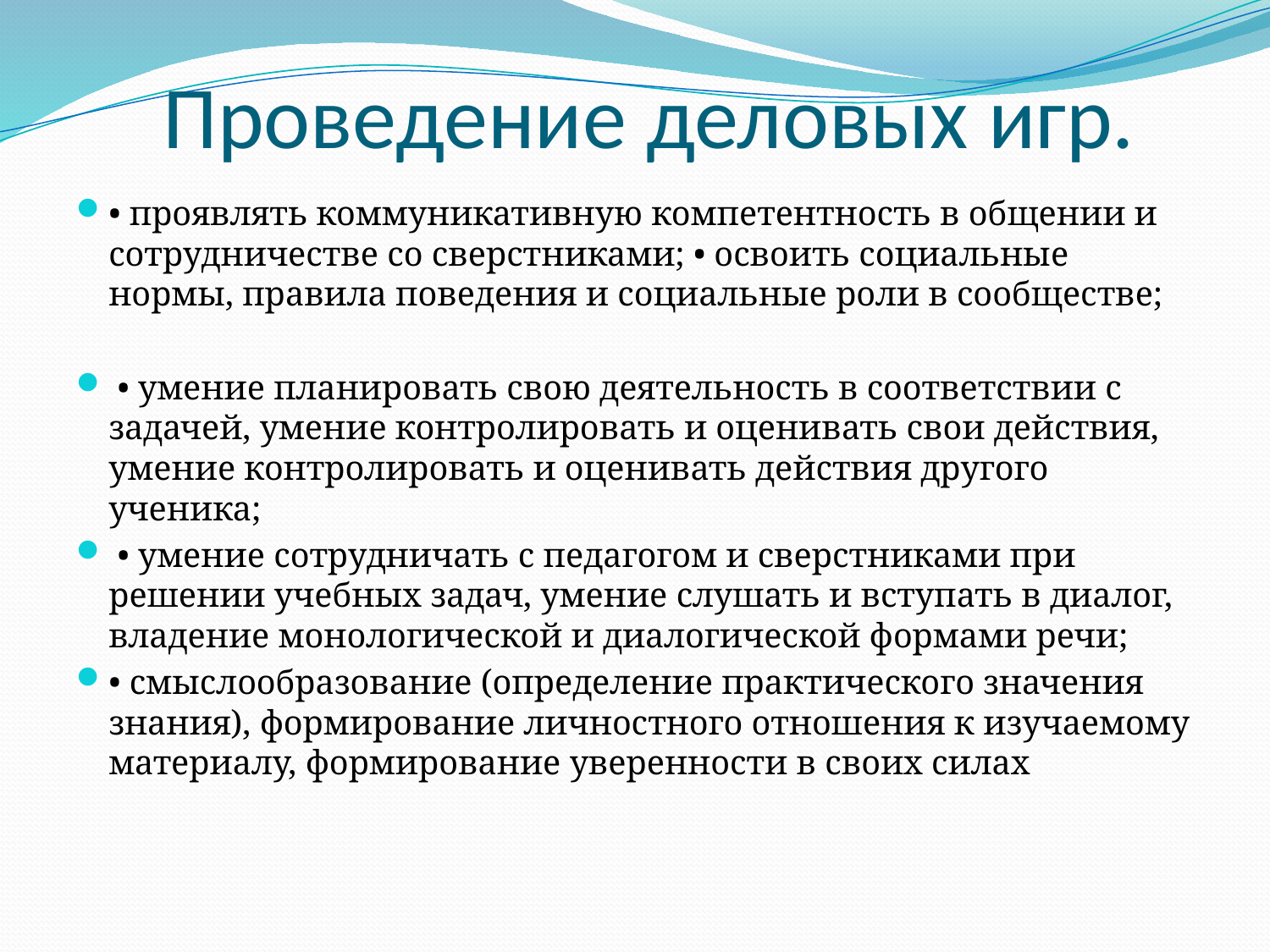

# Проведение деловых игр.
• проявлять коммуникативную компетентность в общении и сотрудничестве со сверстниками; • освоить социальные нормы, правила поведения и социальные роли в сообществе;

 • умение планировать свою деятельность в соответствии с задачей, умение контролировать и оценивать свои действия, умение контролировать и оценивать действия другого ученика;
 • умение сотрудничать с педагогом и сверстниками при решении учебных задач, умение слушать и вступать в диалог, владение монологической и диалогической формами речи;
• смыслообразование (определение практического значения знания), формирование личностного отношения к изучаемому материалу, формирование уверенности в своих силах